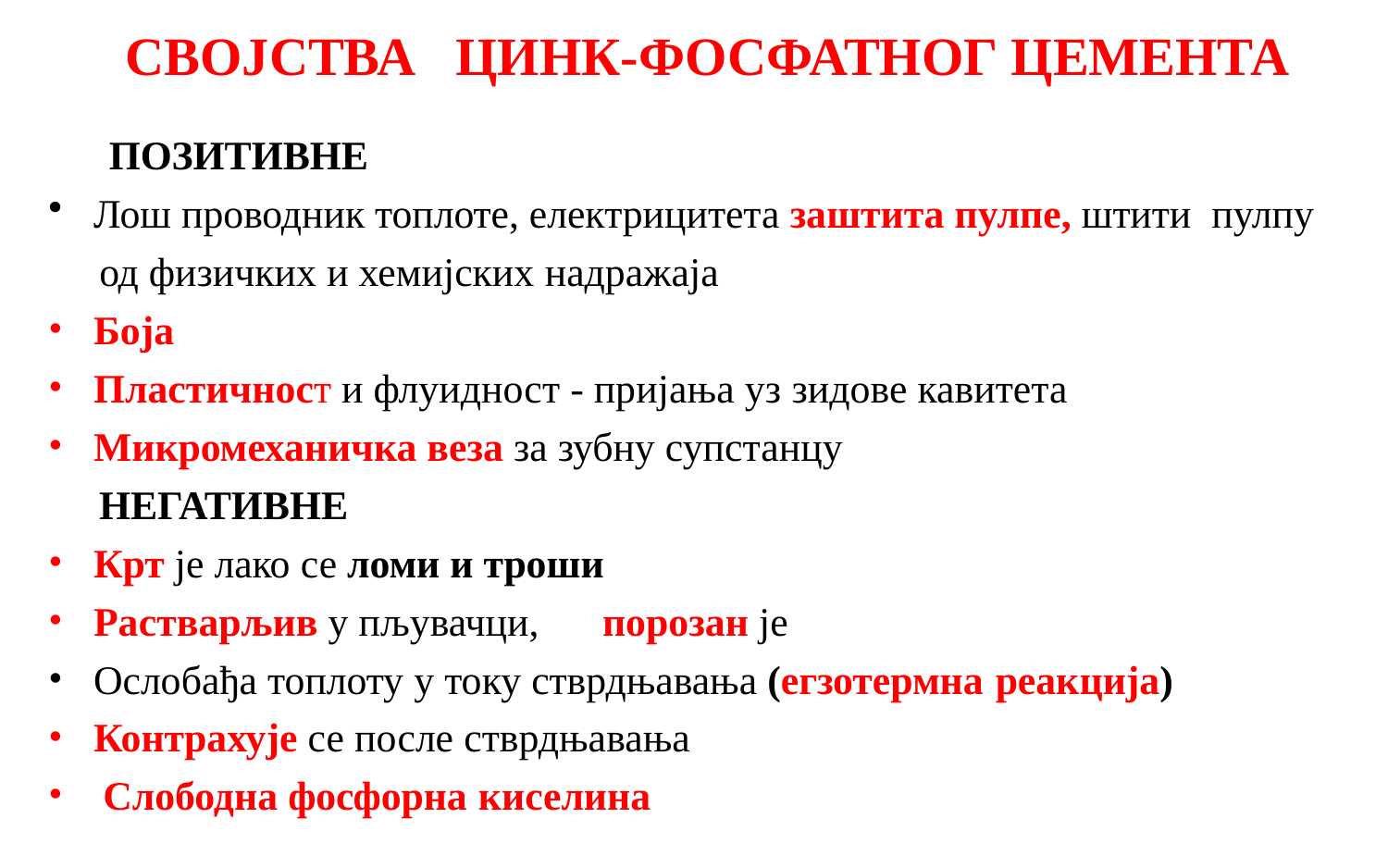

# СВОЈСТВА   ЦИНК-ФОСФАТНОГ ЦЕМЕНТА
      ПОЗИТИВНЕ
Лош проводник топлоте, електрицитета заштита пулпе, штити  пулпу
     од физичких и хемијских надражаја
Боја
Пластичност и флуидност - пријања уз зидове кавитета
Микромеханичка веза за зубну супстанцу
     НЕГАТИВНЕ
Крт је лако се ломи и троши
Растварљив у пљувачци,	порозан је
Ослобађа топлоту у току стврдњавања (егзотермна реакција)
Контрахује се после стврдњавања
Слободна фосфорна киселина